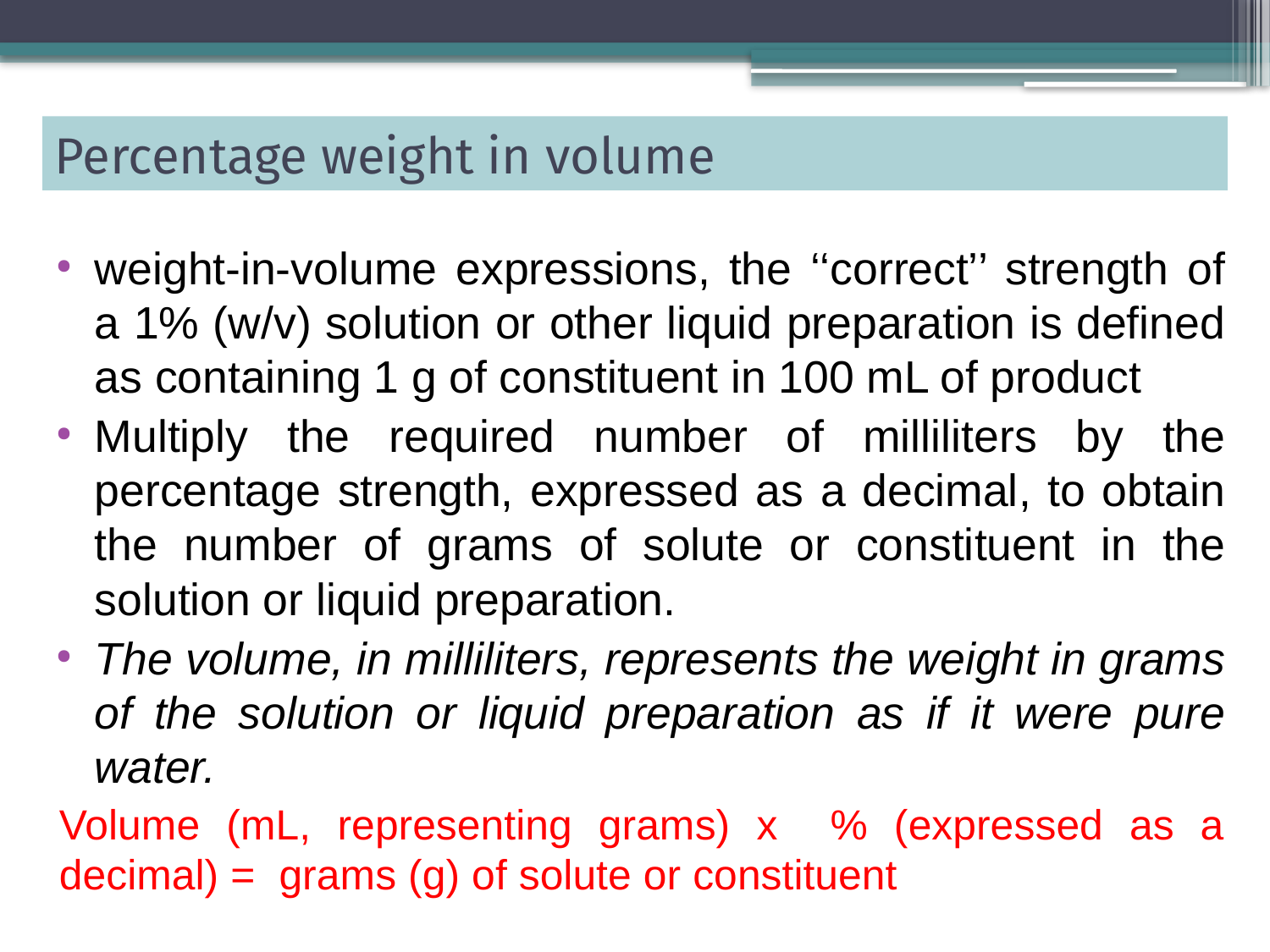

# Percentage weight in volume
weight-in-volume expressions, the ‘‘correct’’ strength of a 1% (w/v) solution or other liquid preparation is defined as containing 1 g of constituent in 100 mL of product
Multiply the required number of milliliters by the percentage strength, expressed as a decimal, to obtain the number of grams of solute or constituent in the solution or liquid preparation.
The volume, in milliliters, represents the weight in grams of the solution or liquid preparation as if it were pure water.
Volume (mL, representing grams) x  % (expressed as a decimal) =  grams (g) of solute or constituent